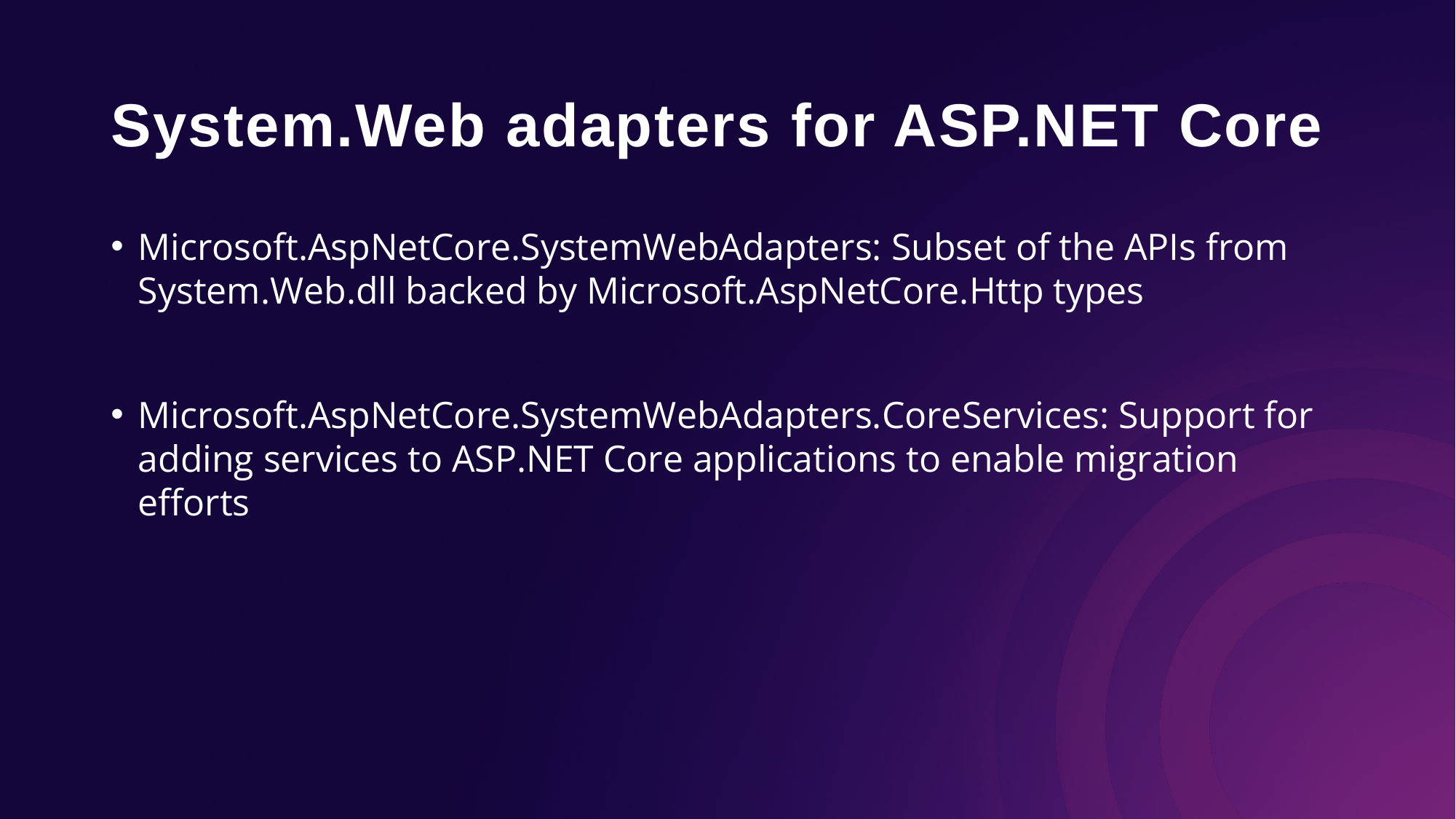

# System.Web adapters for ASP.NET Core
Microsoft.AspNetCore.SystemWebAdapters: Subset of the APIs from System.Web.dll backed by Microsoft.AspNetCore.Http types

Microsoft.AspNetCore.SystemWebAdapters.CoreServices: Support for adding services to ASP.NET Core applications to enable migration efforts